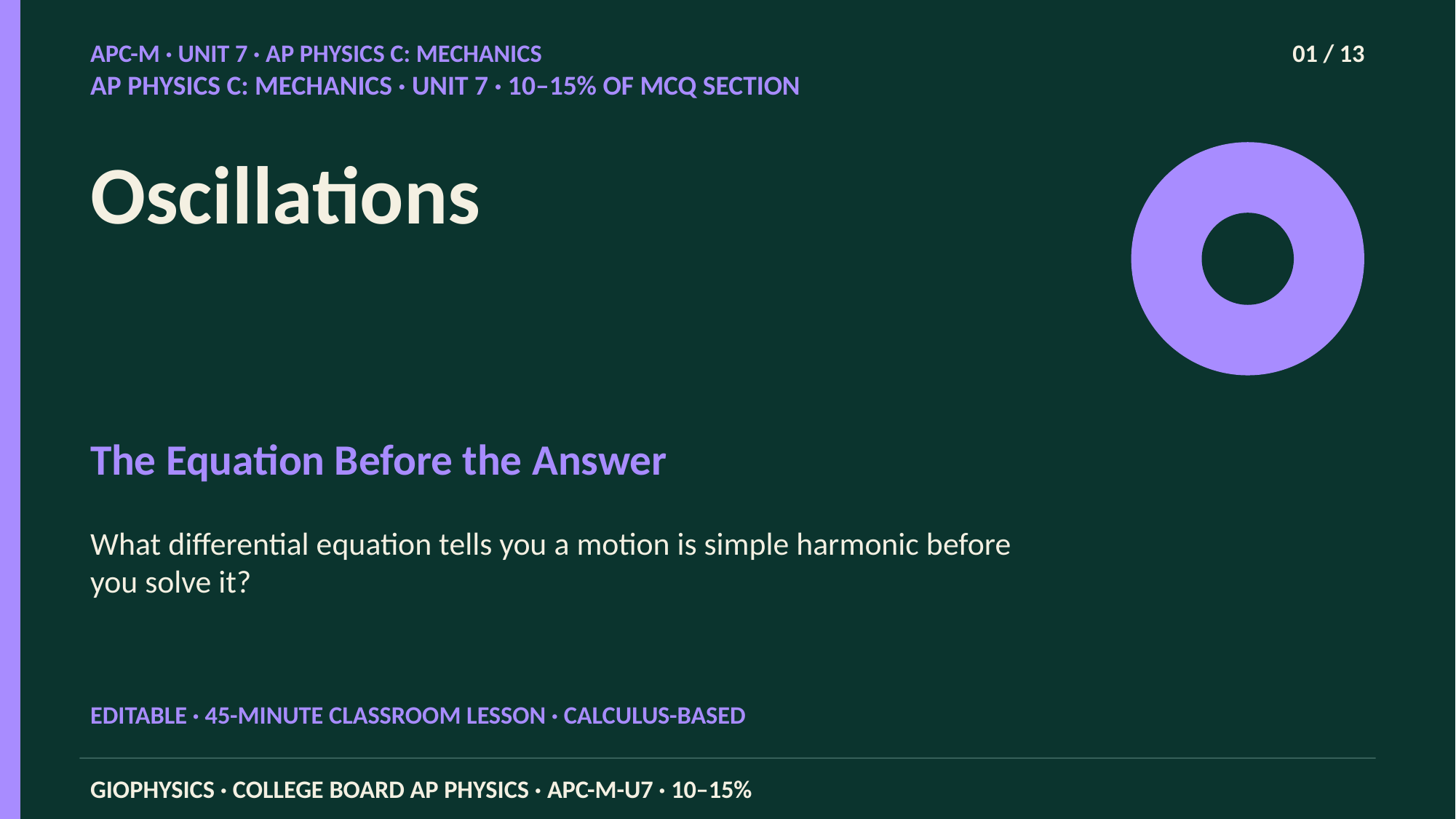

APC-M · UNIT 7 · AP PHYSICS C: MECHANICS
01 / 13
AP PHYSICS C: MECHANICS · UNIT 7 · 10–15% OF MCQ SECTION
Oscillations

The Equation Before the Answer
What differential equation tells you a motion is simple harmonic before you solve it?
EDITABLE · 45-MINUTE CLASSROOM LESSON · CALCULUS-BASED

GIOPHYSICS · COLLEGE BOARD AP PHYSICS · APC-M-U7 · 10–15%